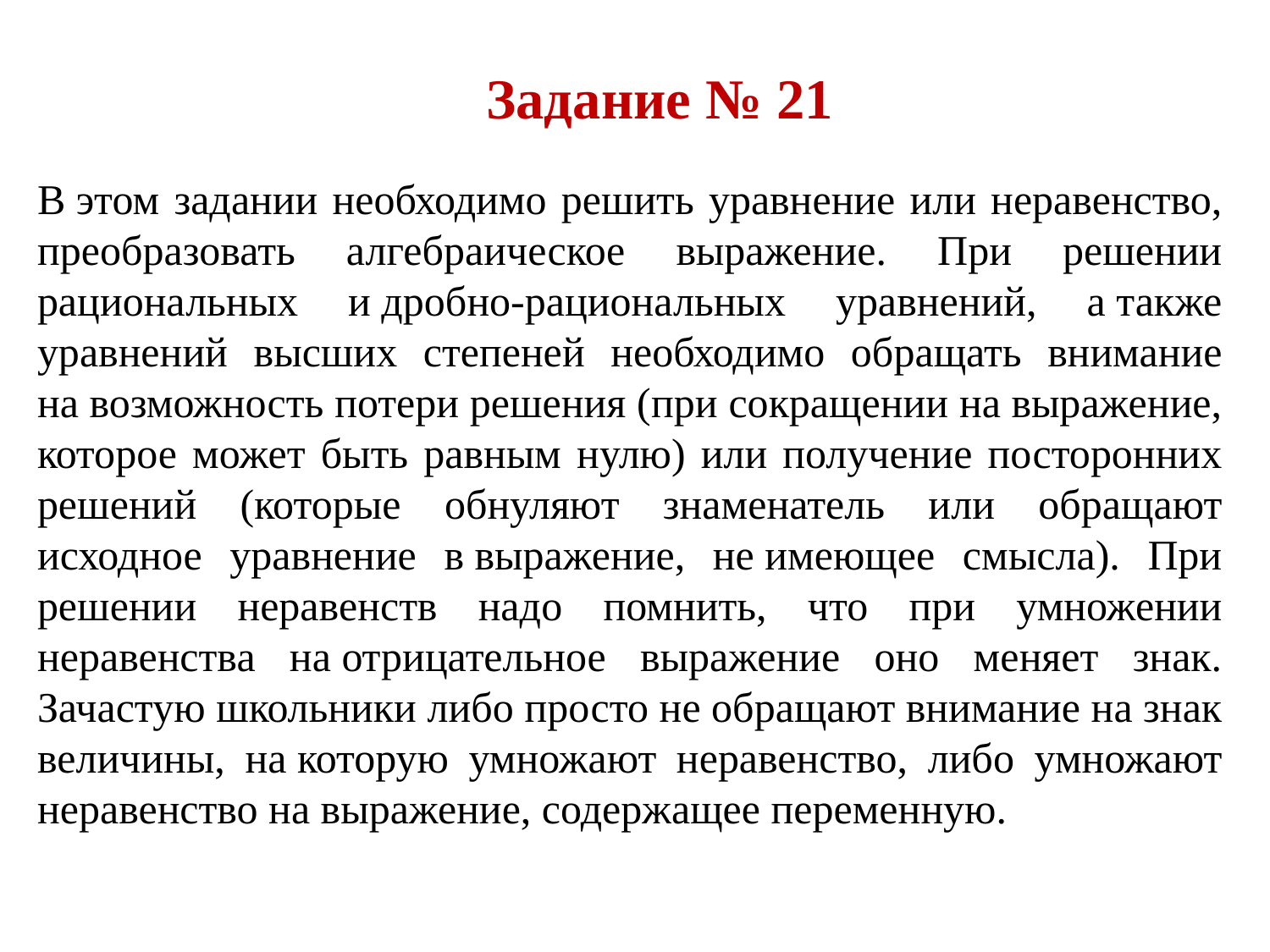

Задание № 21
В этом задании необходимо решить уравнение или неравенство, преобразовать алгебраическое выражение. При решении рациональных и дробно-рациональных уравнений, а также уравнений высших степеней необходимо обращать внимание на возможность потери решения (при сокращении на выражение, которое может быть равным нулю) или получение посторонних решений (которые обнуляют знаменатель или обращают исходное уравнение в выражение, не имеющее смысла). При решении неравенств надо помнить, что при умножении неравенства на отрицательное выражение оно меняет знак. Зачастую школьники либо просто не обращают внимание на знак величины, на которую умножают неравенство, либо умножают неравенство на выражение, содержащее переменную.